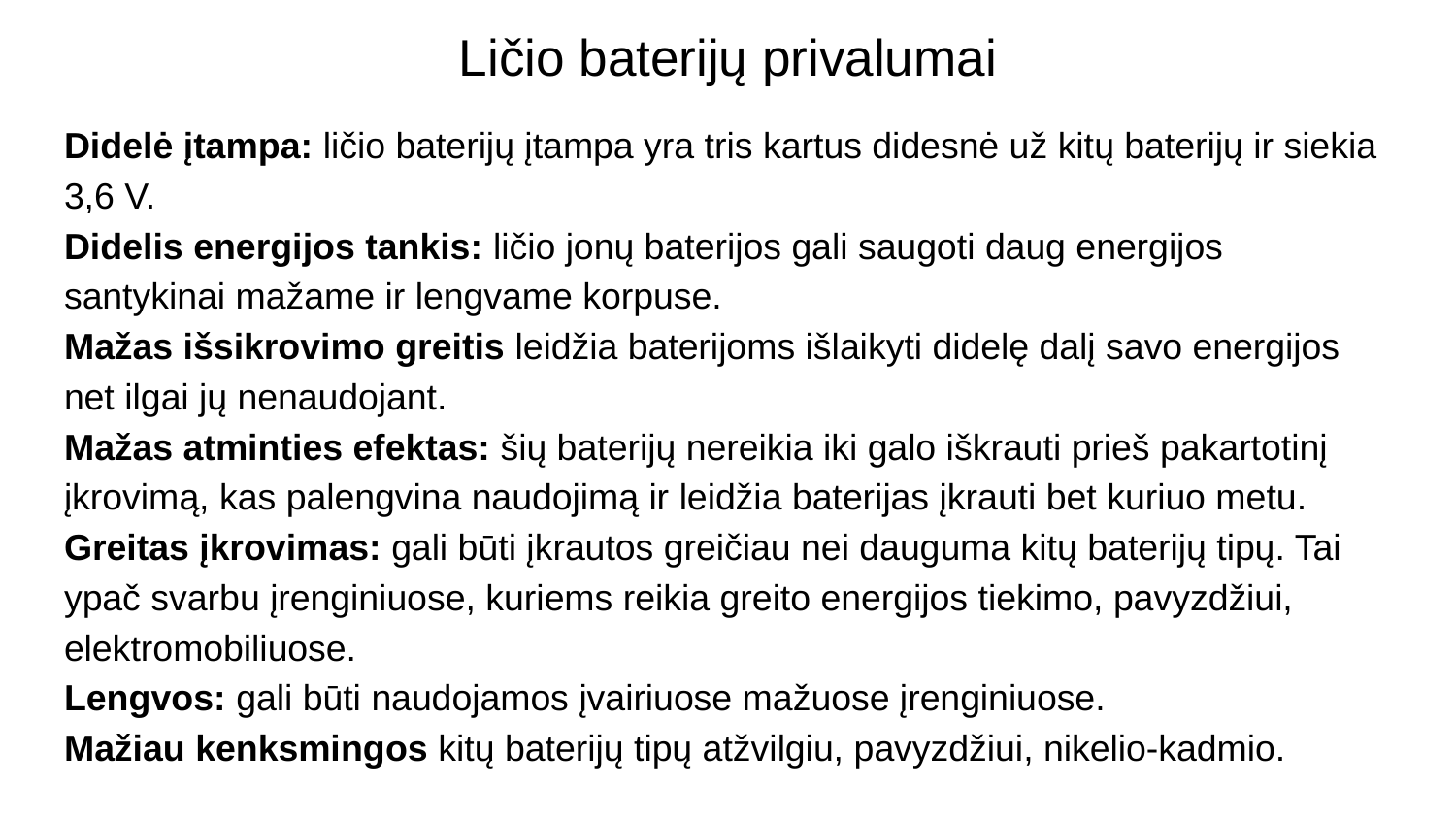

# Ličio baterijų privalumai
Didelė įtampa: ličio baterijų įtampa yra tris kartus didesnė už kitų baterijų ir siekia 3,6 V.
Didelis energijos tankis: ličio jonų baterijos gali saugoti daug energijos santykinai mažame ir lengvame korpuse.
Mažas išsikrovimo greitis leidžia baterijoms išlaikyti didelę dalį savo energijos net ilgai jų nenaudojant.
Mažas atminties efektas: šių baterijų nereikia iki galo iškrauti prieš pakartotinį įkrovimą, kas palengvina naudojimą ir leidžia baterijas įkrauti bet kuriuo metu.
Greitas įkrovimas: gali būti įkrautos greičiau nei dauguma kitų baterijų tipų. Tai ypač svarbu įrenginiuose, kuriems reikia greito energijos tiekimo, pavyzdžiui, elektromobiliuose.
Lengvos: gali būti naudojamos įvairiuose mažuose įrenginiuose.
Mažiau kenksmingos kitų baterijų tipų atžvilgiu, pavyzdžiui, nikelio-kadmio.